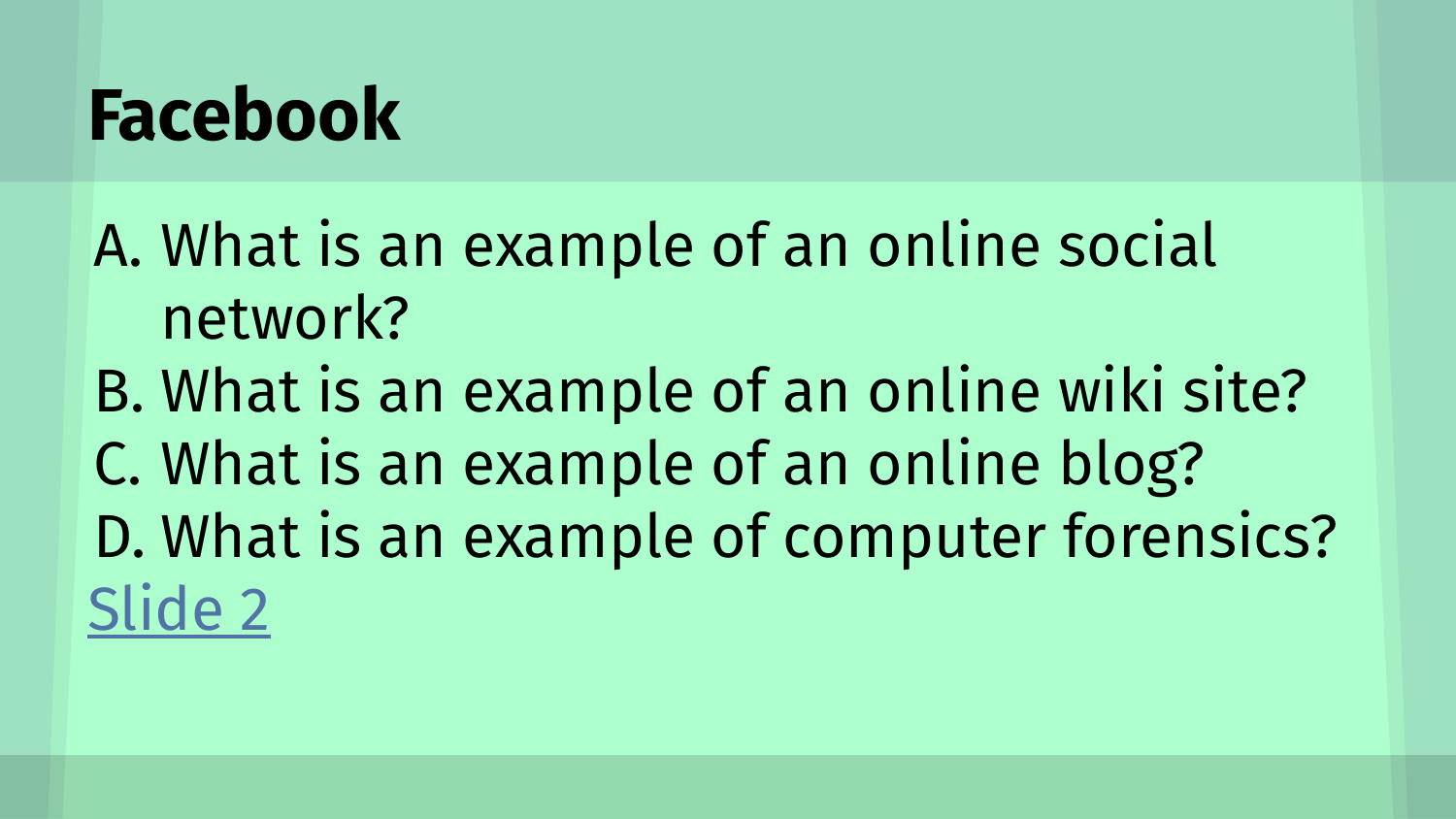

# Facebook
What is an example of an online social network?
What is an example of an online wiki site?
What is an example of an online blog?
What is an example of computer forensics?
Slide 2